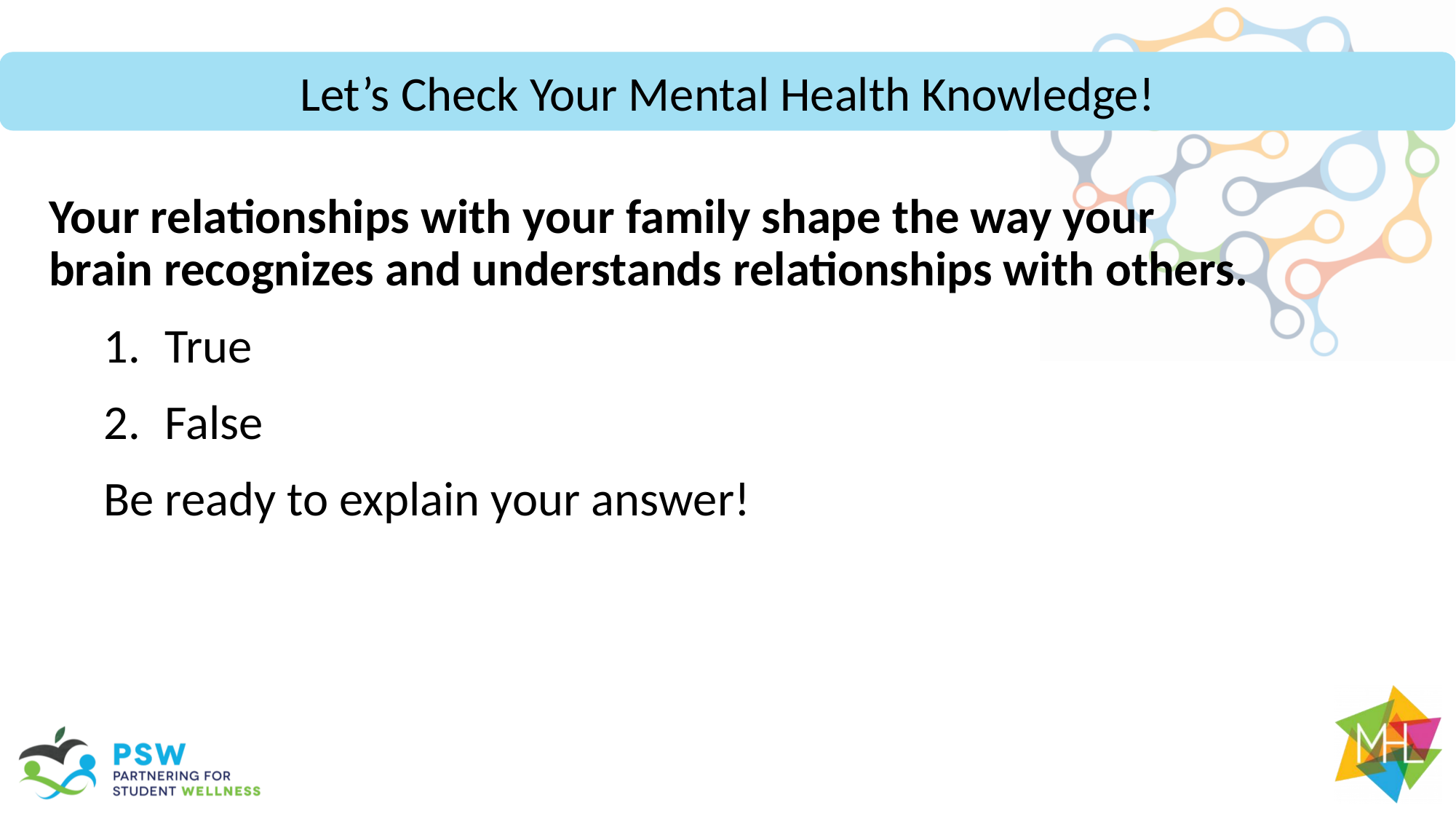

Let’s Check Your Mental Health Knowledge!
Your relationships with your family shape the way your brain recognizes and understands relationships with others.
True
False
Be ready to explain your answer!